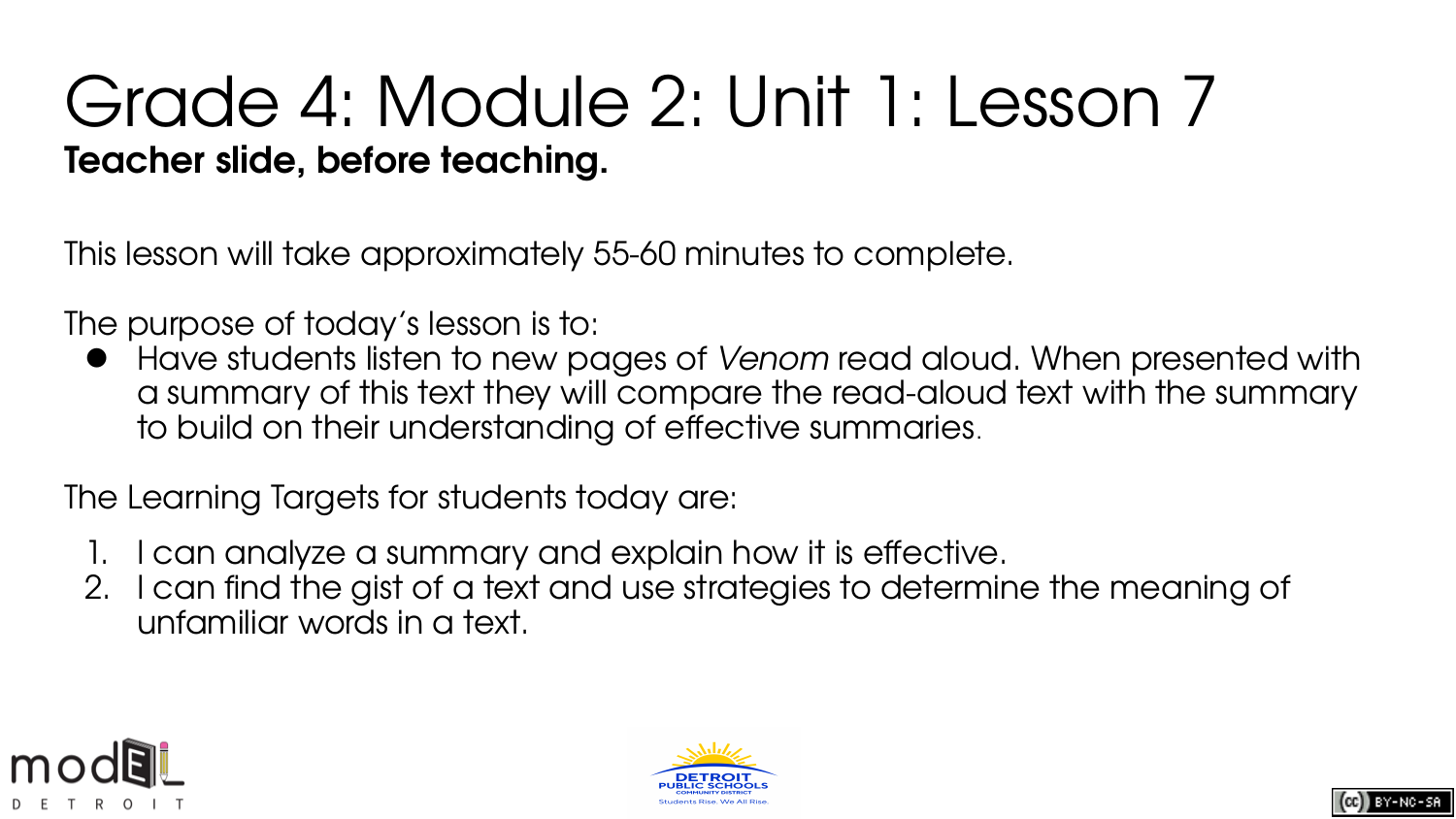

# Grade 4: Module 2: Unit 1: Lesson 7
Teacher slide, before teaching.
This lesson will take approximately 55-60 minutes to complete.

The purpose of today’s lesson is to:
Have students listen to new pages of Venom read aloud. When presented with a summary of this text they will compare the read-aloud text with the summary to build on their understanding of effective summaries.

The Learning Targets for students today are:
I can analyze a summary and explain how it is effective.
I can find the gist of a text and use strategies to determine the meaning of unfamiliar words in a text.